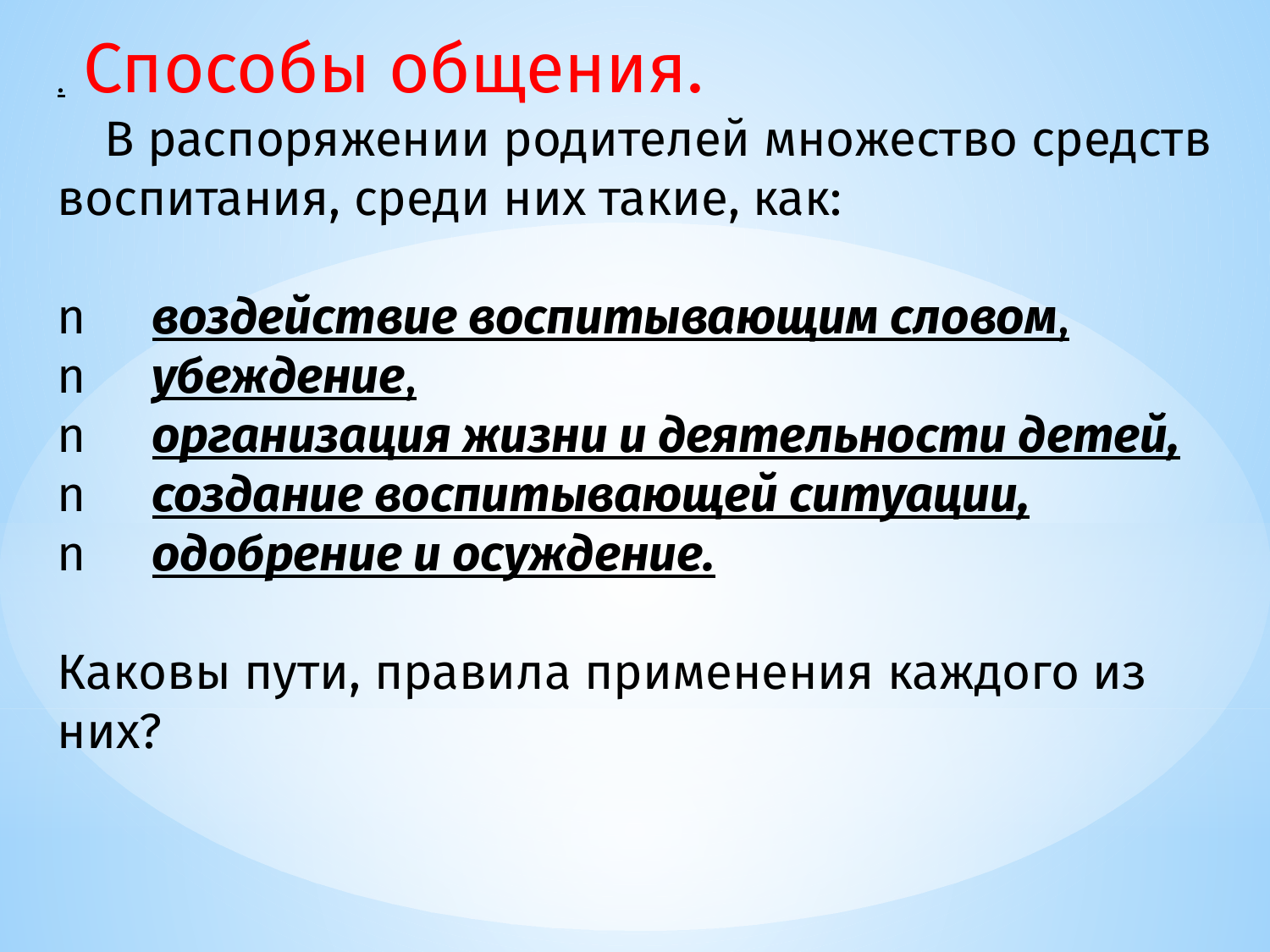

. Способы общения.
     В распоряжении родителей множество средств воспитания, среди них такие, как:

n     воздействие воспитывающим словом,
n     убеждение,
n     организация жизни и деятельности детей,
n     создание воспитывающей ситуации,
n     одобрение и осуждение.

Каковы пути, правила применения каждого из них?